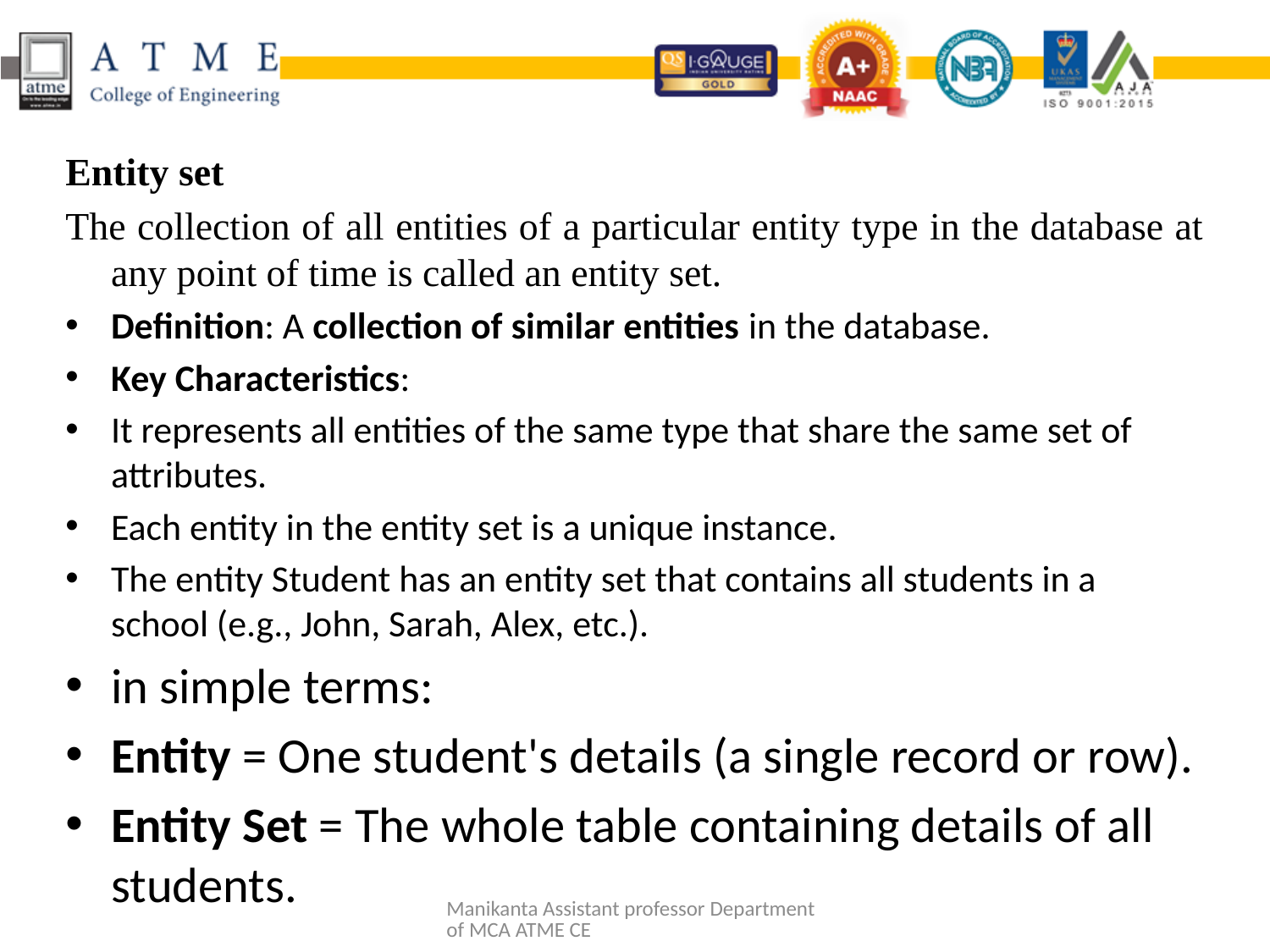

Entity set
The collection of all entities of a particular entity type in the database at any point of time is called an entity set.
Definition: A collection of similar entities in the database.
Key Characteristics:
It represents all entities of the same type that share the same set of attributes.
Each entity in the entity set is a unique instance.
The entity Student has an entity set that contains all students in a school (e.g., John, Sarah, Alex, etc.).
in simple terms:
Entity = One student's details (a single record or row).
Entity Set = The whole table containing details of all students.

Manikanta Assistant professor Department of MCA ATME CE